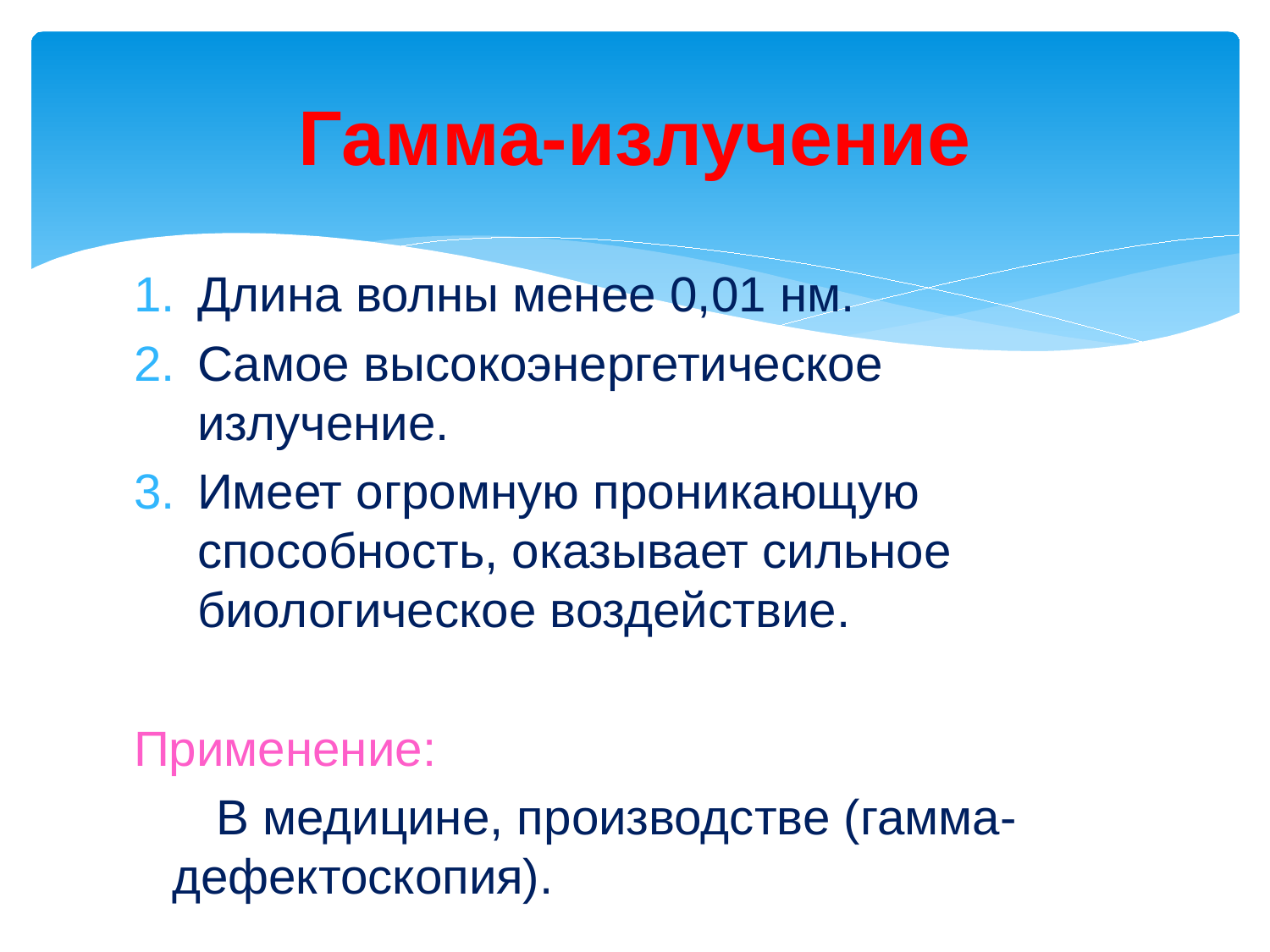

# Гамма-излучение
Длина волны менее 0,01 нм.
Самое высокоэнергетическое излучение.
Имеет огромную проникающую способность, оказывает сильное биологическое воздействие.

Применение:
      В медицине, производстве (гамма-дефектоскопия).